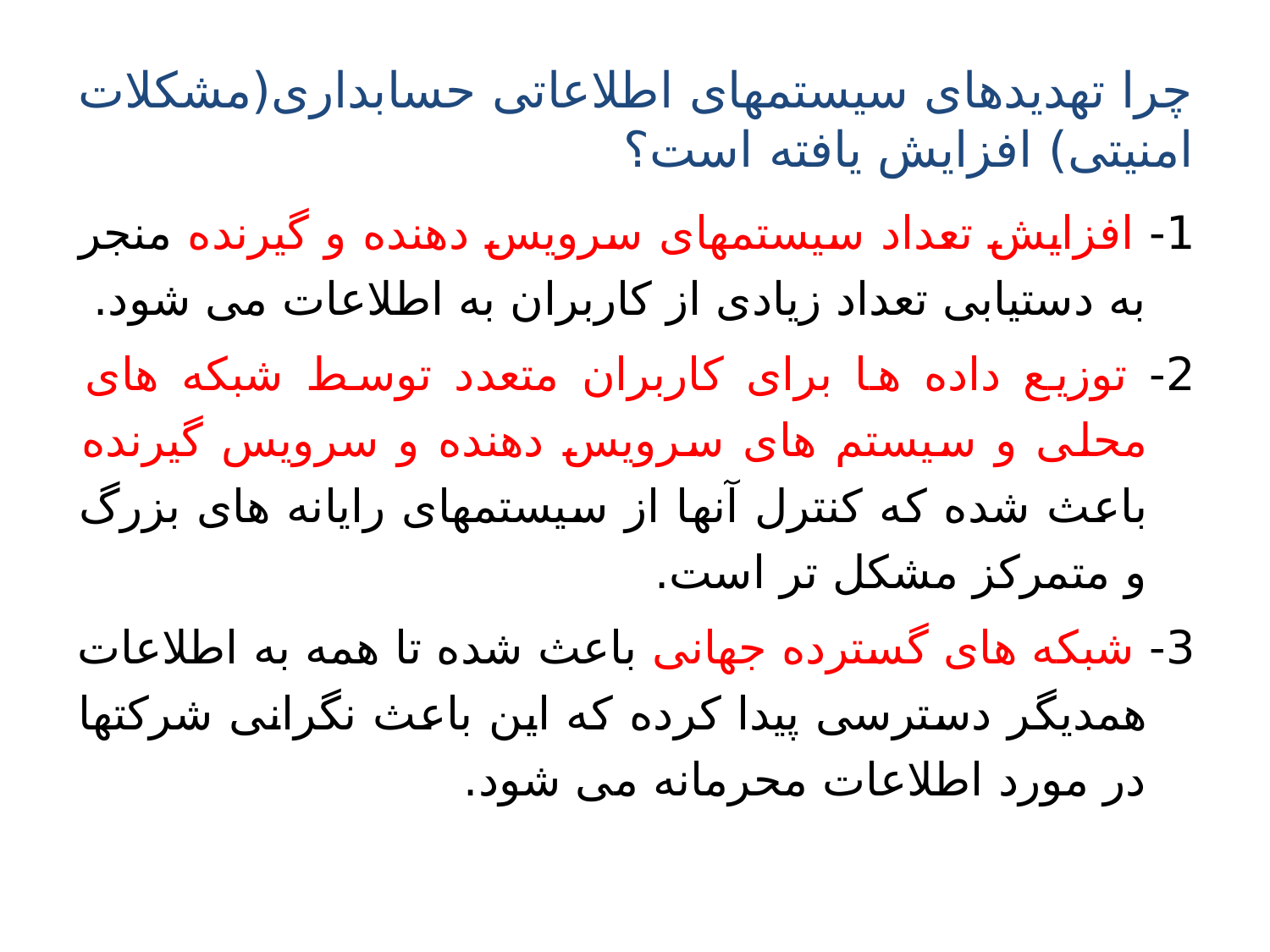

# چرا تهدیدهای سیستمهای اطلاعاتی حسابداری(مشکلات امنیتی) افزایش یافته است؟
1- افزایش تعداد سیستمهای سرویس دهنده و گیرنده منجر به دستیابی تعداد زیادی از کاربران به اطلاعات می شود.
2- توزیع داده ها برای کاربران متعدد توسط شبکه های محلی و سیستم های سرویس دهنده و سرویس گیرنده باعث شده که کنترل آنها از سیستمهای رایانه های بزرگ و متمرکز مشکل تر است.
3- شبکه های گسترده جهانی باعث شده تا همه به اطلاعات همدیگر دسترسی پیدا کرده که این باعث نگرانی شرکتها در مورد اطلاعات محرمانه می شود.